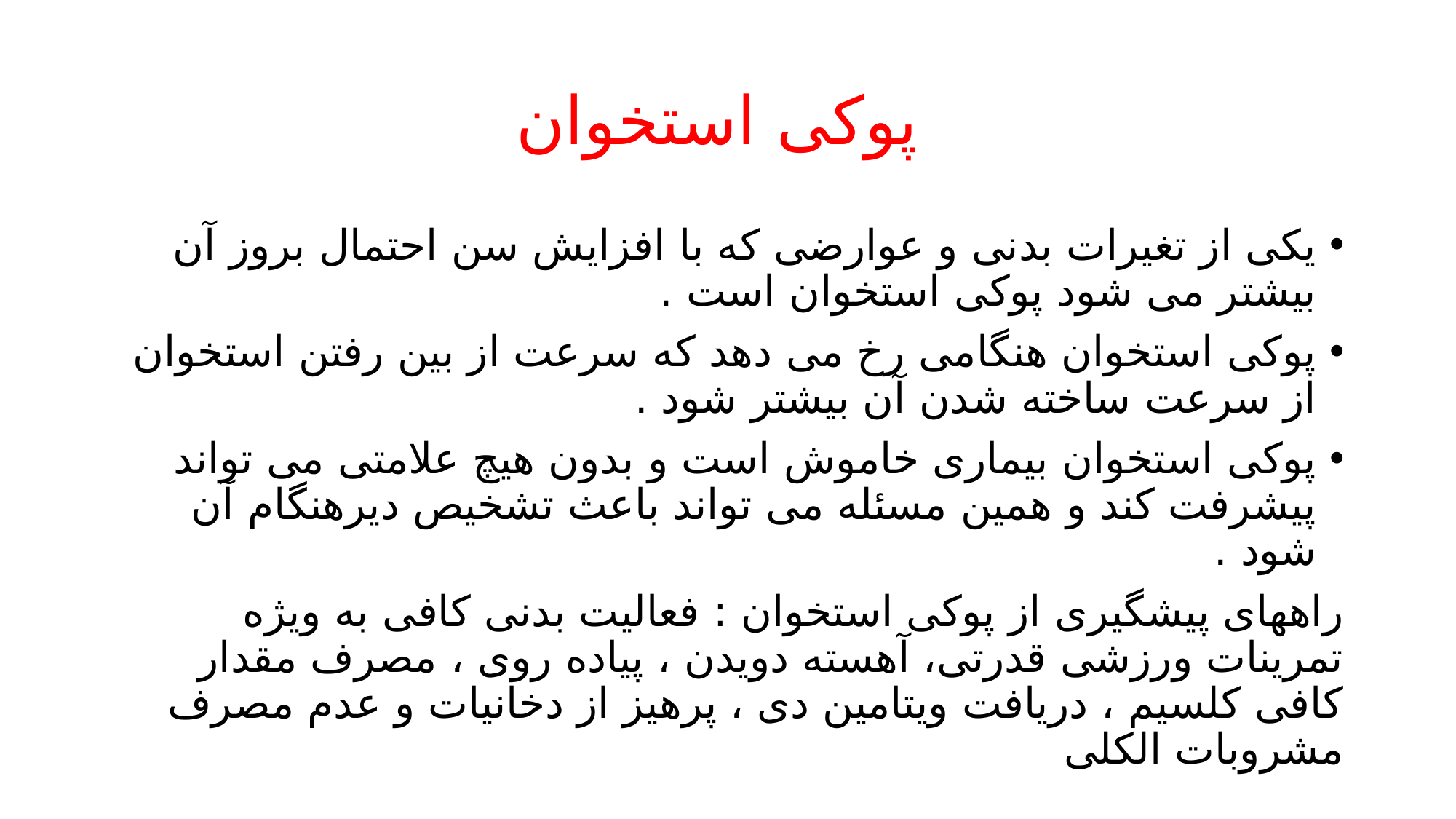

# پوکی استخوان
یکی از تغیرات بدنی و عوارضی که با افزایش سن احتمال بروز آن بیشتر می شود پوکی استخوان است .
پوکی استخوان هنگامی رخ می دهد که سرعت از بین رفتن استخوان از سرعت ساخته شدن آن بیشتر شود .
پوکی استخوان بیماری خاموش است و بدون هیچ علامتی می تواند پیشرفت کند و همین مسئله می تواند باعث تشخیص دیرهنگام آن شود .
راههای پیشگیری از پوکی استخوان : فعالیت بدنی کافی به ویژه تمرینات ورزشی قدرتی، آهسته دویدن ، پیاده روی ، مصرف مقدار کافی کلسیم ، دریافت ویتامین دی ، پرهیز از دخانیات و عدم مصرف مشروبات الکلی